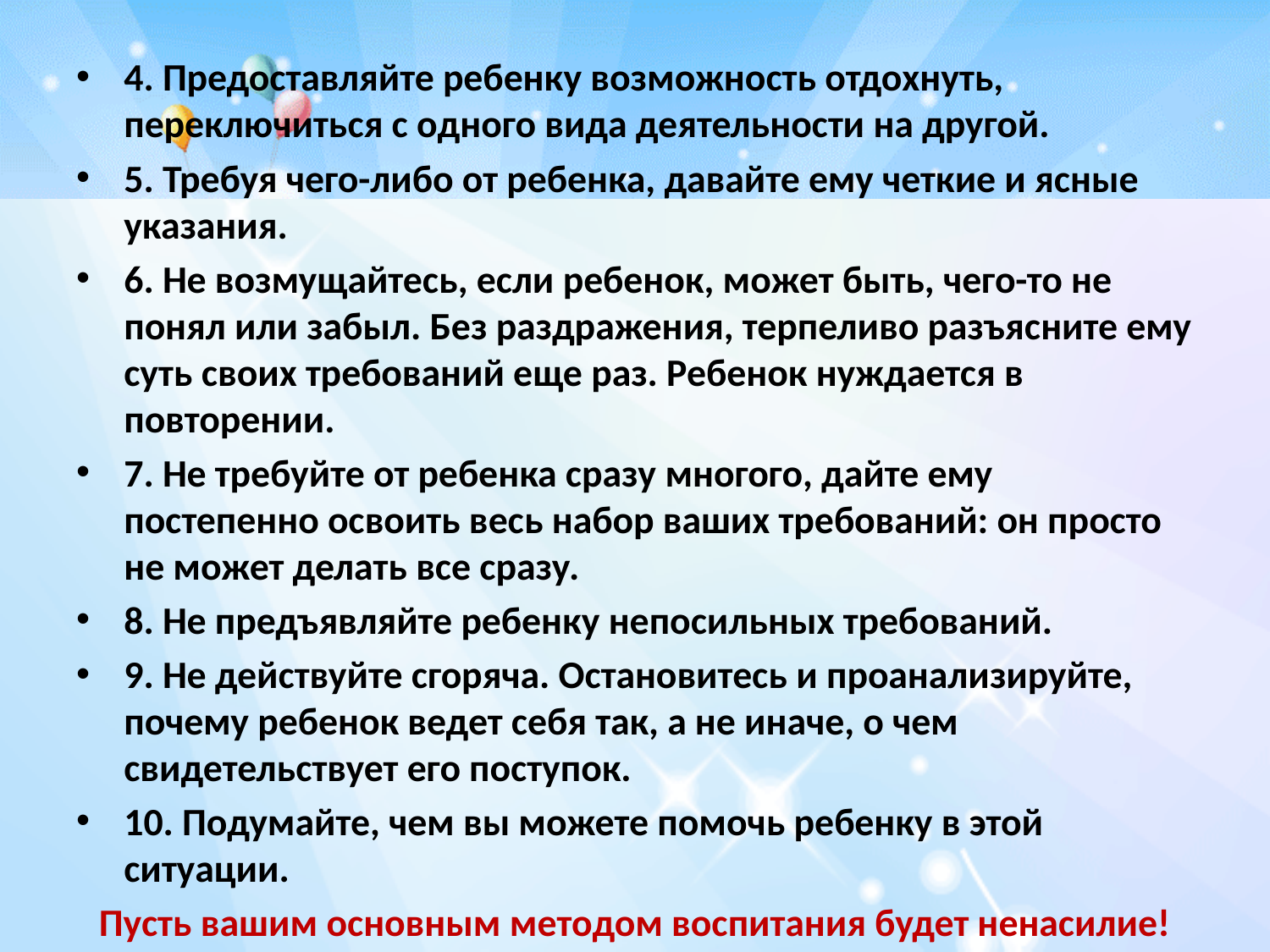

4. Предоставляйте ребенку возможность отдохнуть, переключиться с одного вида деятельности на другой.
5. Требуя чего-либо от ребенка, давайте ему четкие и ясные указания.
6. Не возмущайтесь, если ребенок, может быть, чего-то не понял или забыл. Без раздражения, терпеливо разъясните ему суть своих требований еще раз. Ребенок нуждается в повторении.
7. Не требуйте от ребенка сразу многого, дайте ему постепенно освоить весь набор ваших требований: он просто не может делать все сразу.
8. Не предъявляйте ребенку непосильных требований.
9. Не действуйте сгоряча. Остановитесь и проанализируйте, почему ребенок ведет себя так, а не иначе, о чем свидетельствует его поступок.
10. Подумайте, чем вы можете помочь ребенку в этой ситуации.
Пусть вашим основным методом воспитания будет ненасилие!